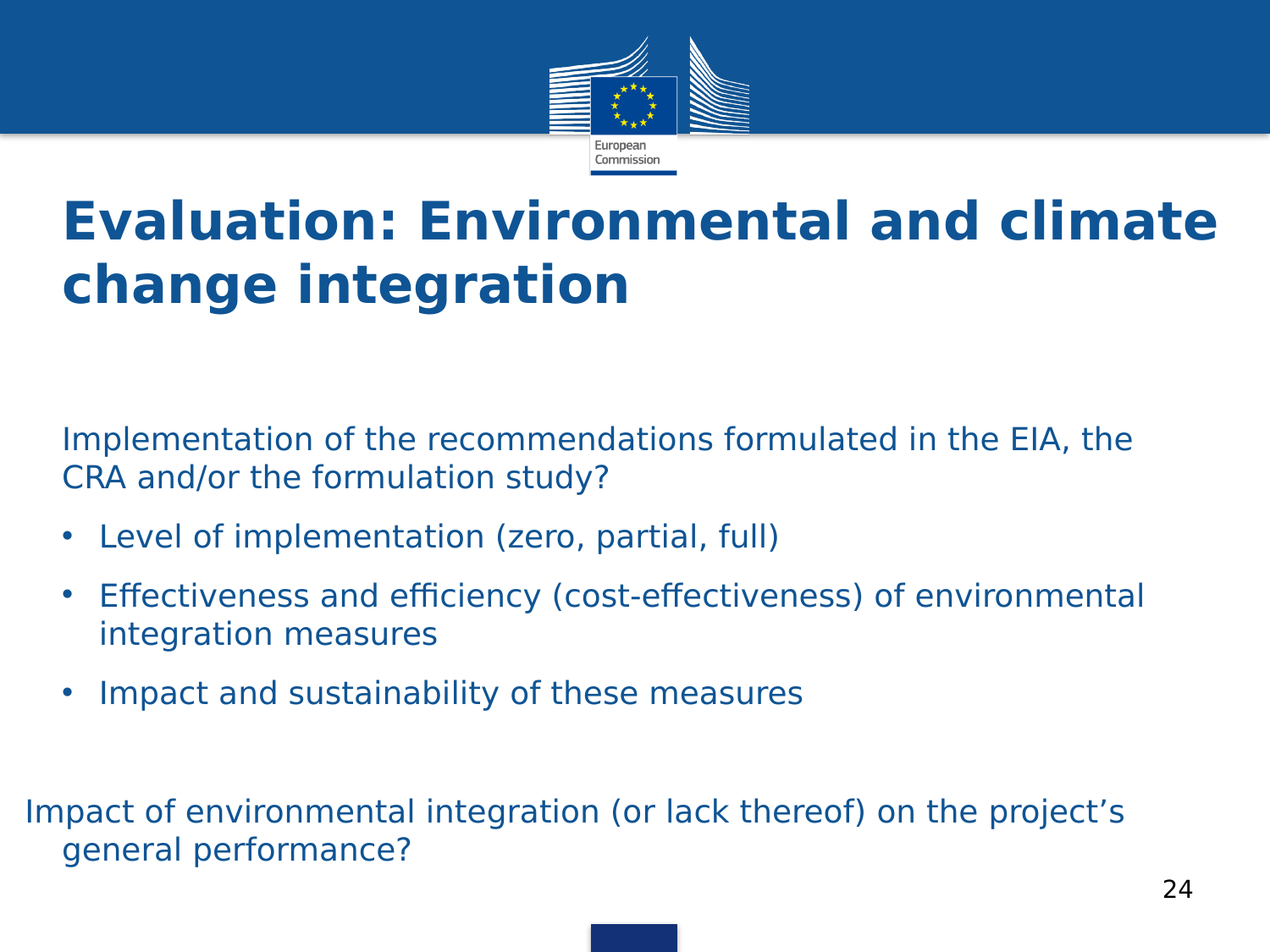

# Evaluation: Environmental and climate change integration
Implementation of the recommendations formulated in the EIA, the CRA and/or the formulation study?
Level of implementation (zero, partial, full)
Effectiveness and efficiency (cost-effectiveness) of environmental integration measures
Impact and sustainability of these measures

Impact of environmental integration (or lack thereof) on the project’s general performance?
24